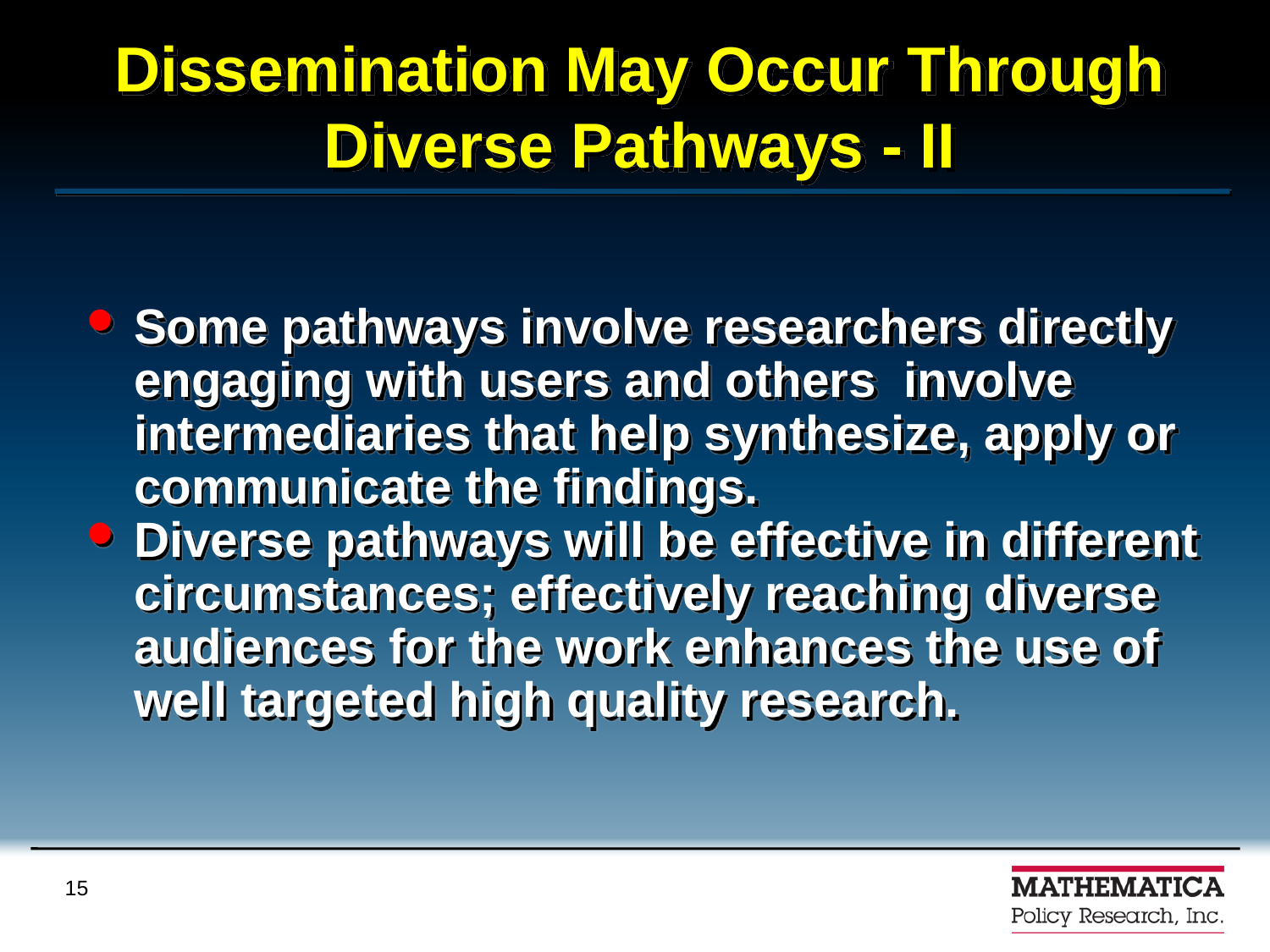

# Dissemination May Occur Through Diverse Pathways - II

Some pathways involve researchers directly engaging with users and others  involve intermediaries that help synthesize, apply or communicate the findings.
Diverse pathways will be effective in different circumstances; effectively reaching diverse audiences for the work enhances the use of well targeted high quality research.